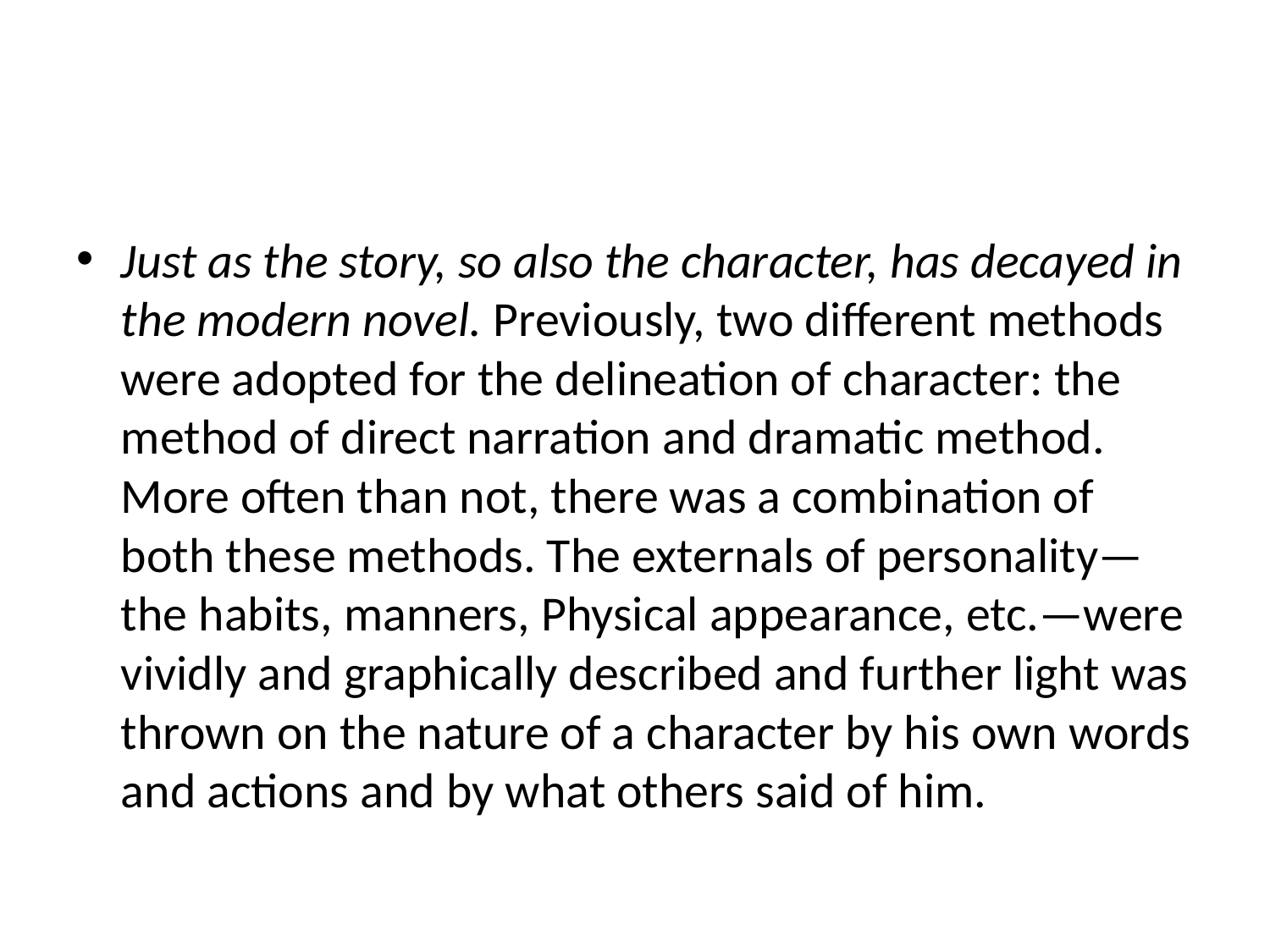

#
Just as the story, so also the character, has decayed in the modern novel. Previously, two different methods were adopted for the delineation of character: the method of direct narration and dramatic method. More often than not, there was a combination of both these methods. The externals of personality—the habits, manners, Physical appearance, etc.—were vividly and graphically described and further light was thrown on the nature of a character by his own words and actions and by what others said of him.